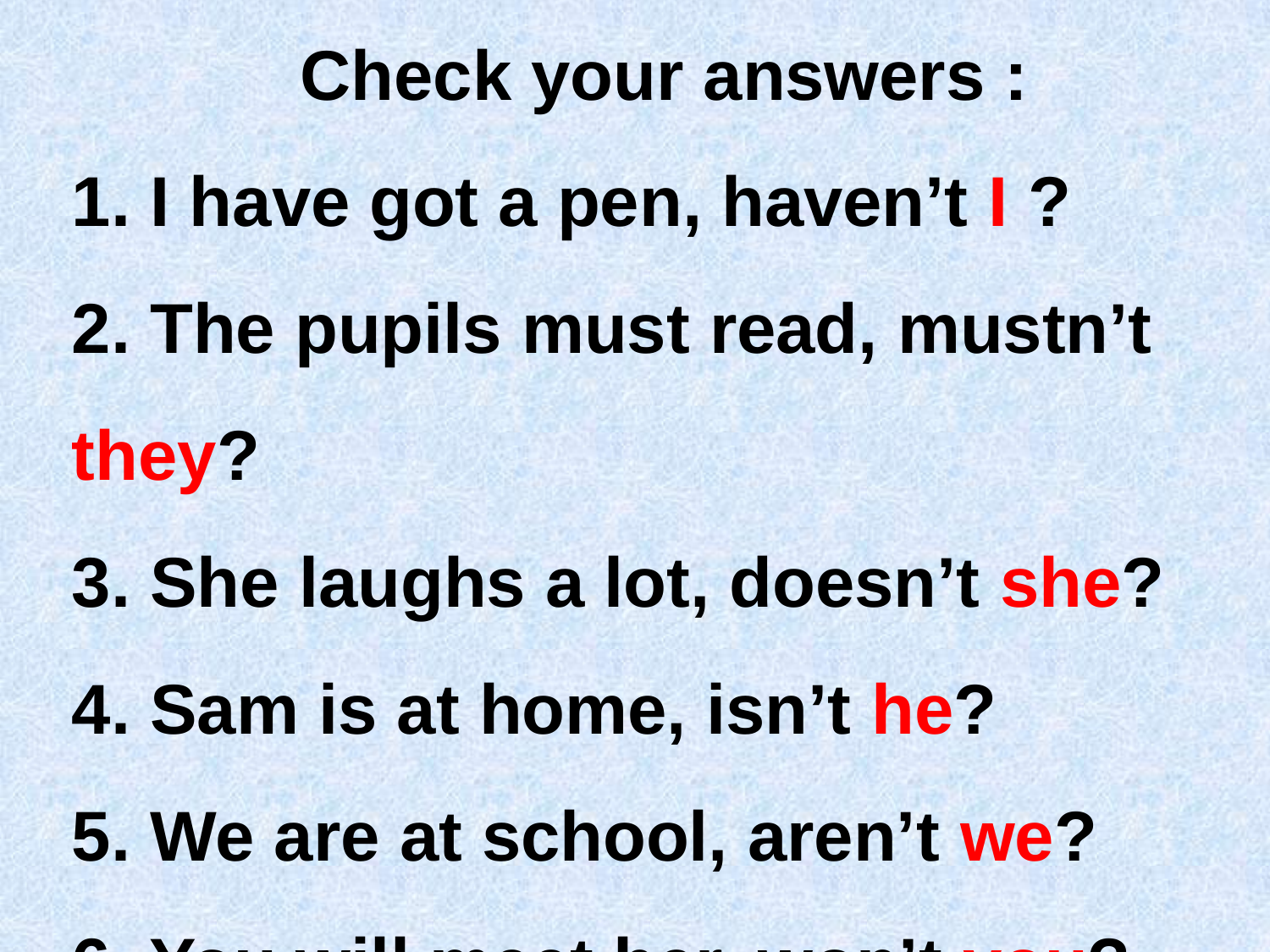

Check your answers :
1. I have got a pen, haven’t I ?
2. The pupils must read, mustn’t they?
3. She laughs a lot, doesn’t she?
4. Sam is at home, isn’t he?
5. We are at school, aren’t we?
6. You will meet her, won’t you?
#